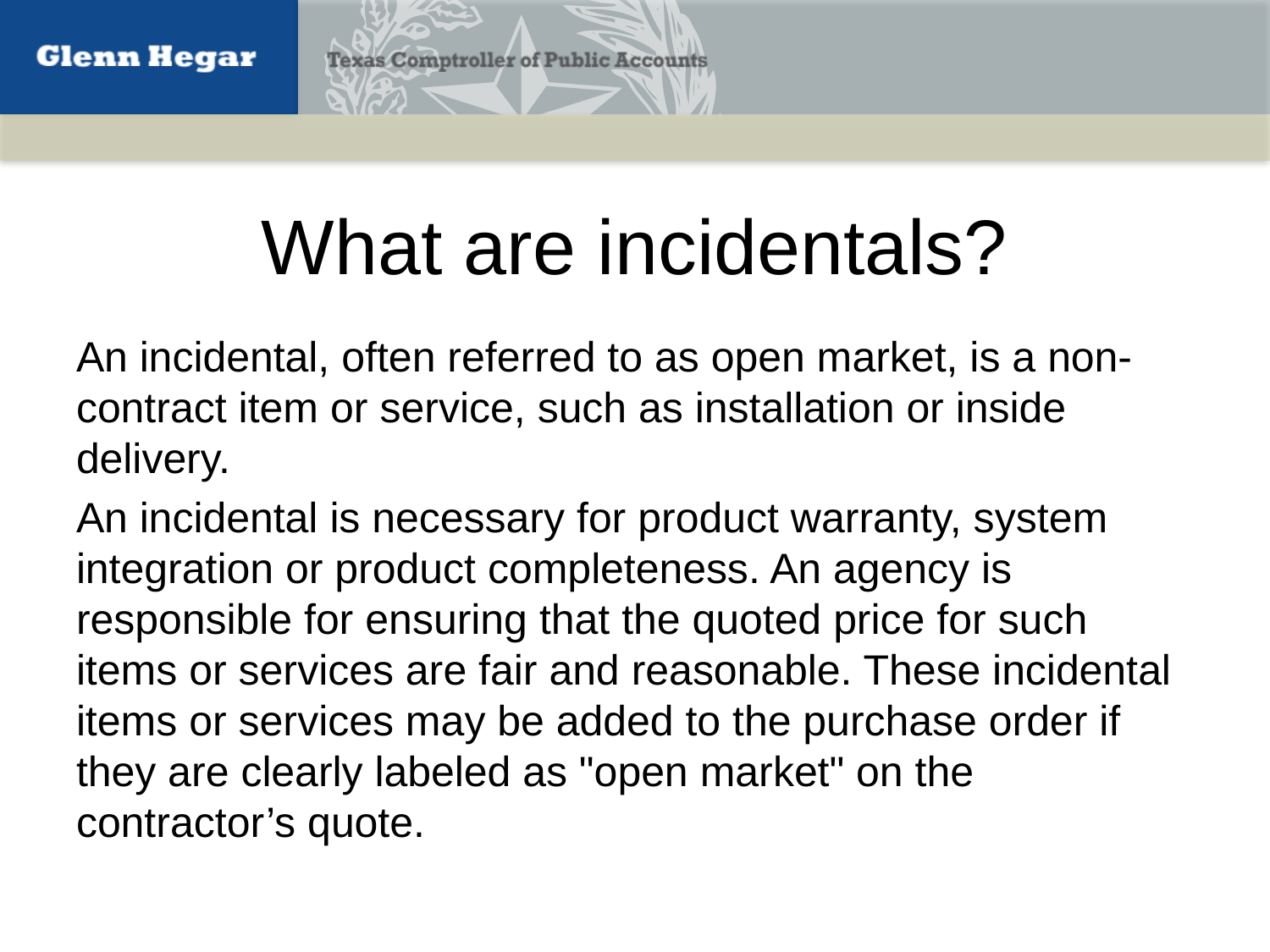

# What are incidentals?
An incidental, often referred to as open market, is a non-contract item or service, such as installation or inside delivery.
An incidental is necessary for product warranty, system integration or product completeness. An agency is responsible for ensuring that the quoted price for such items or services are fair and reasonable. These incidental items or services may be added to the purchase order if they are clearly labeled as "open market" on the contractor’s quote.